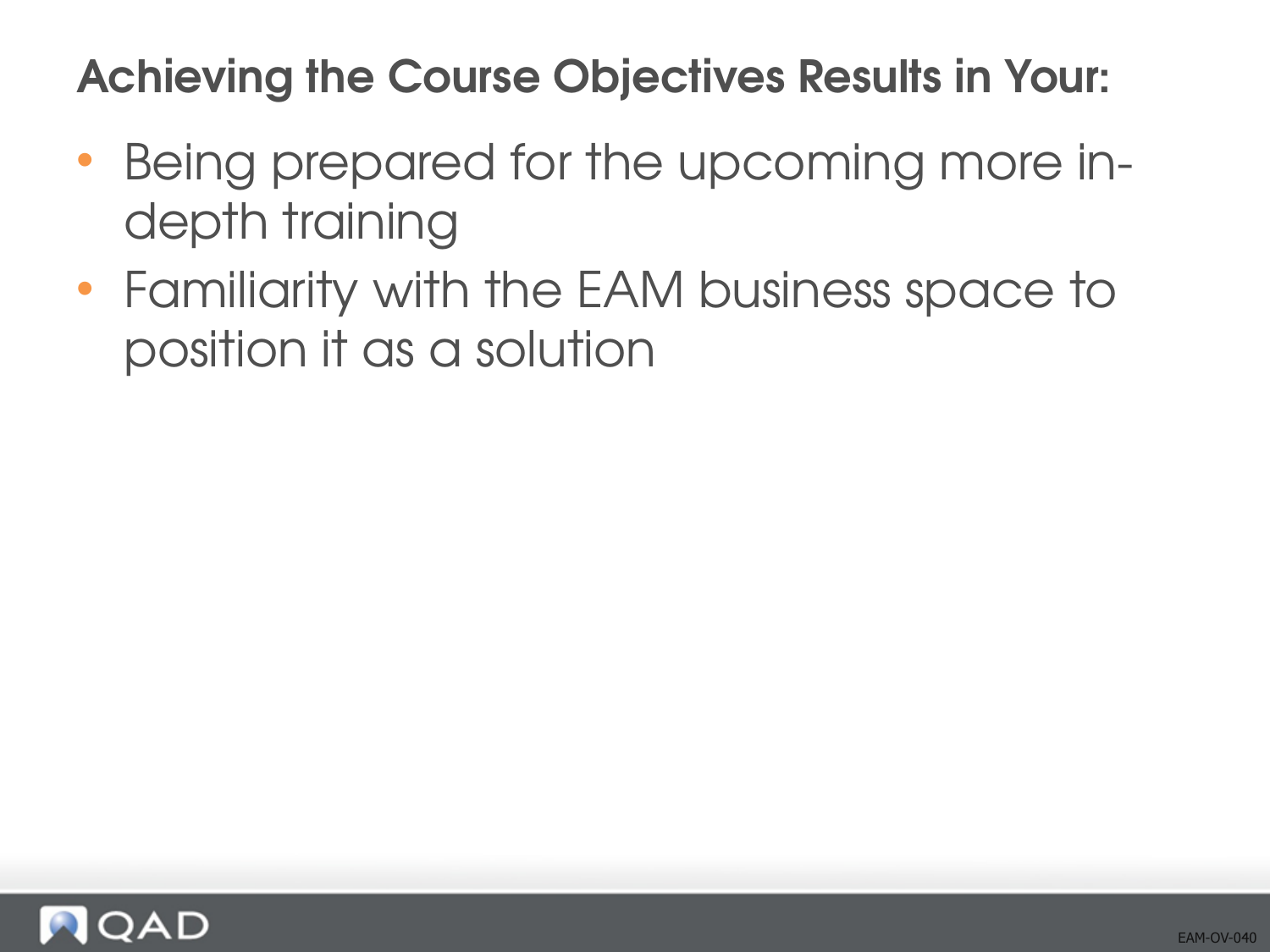

# Achieving the Course Objectives Results in Your:
Being prepared for the upcoming more in-depth training
Familiarity with the EAM business space to position it as a solution
EAM-OV-040